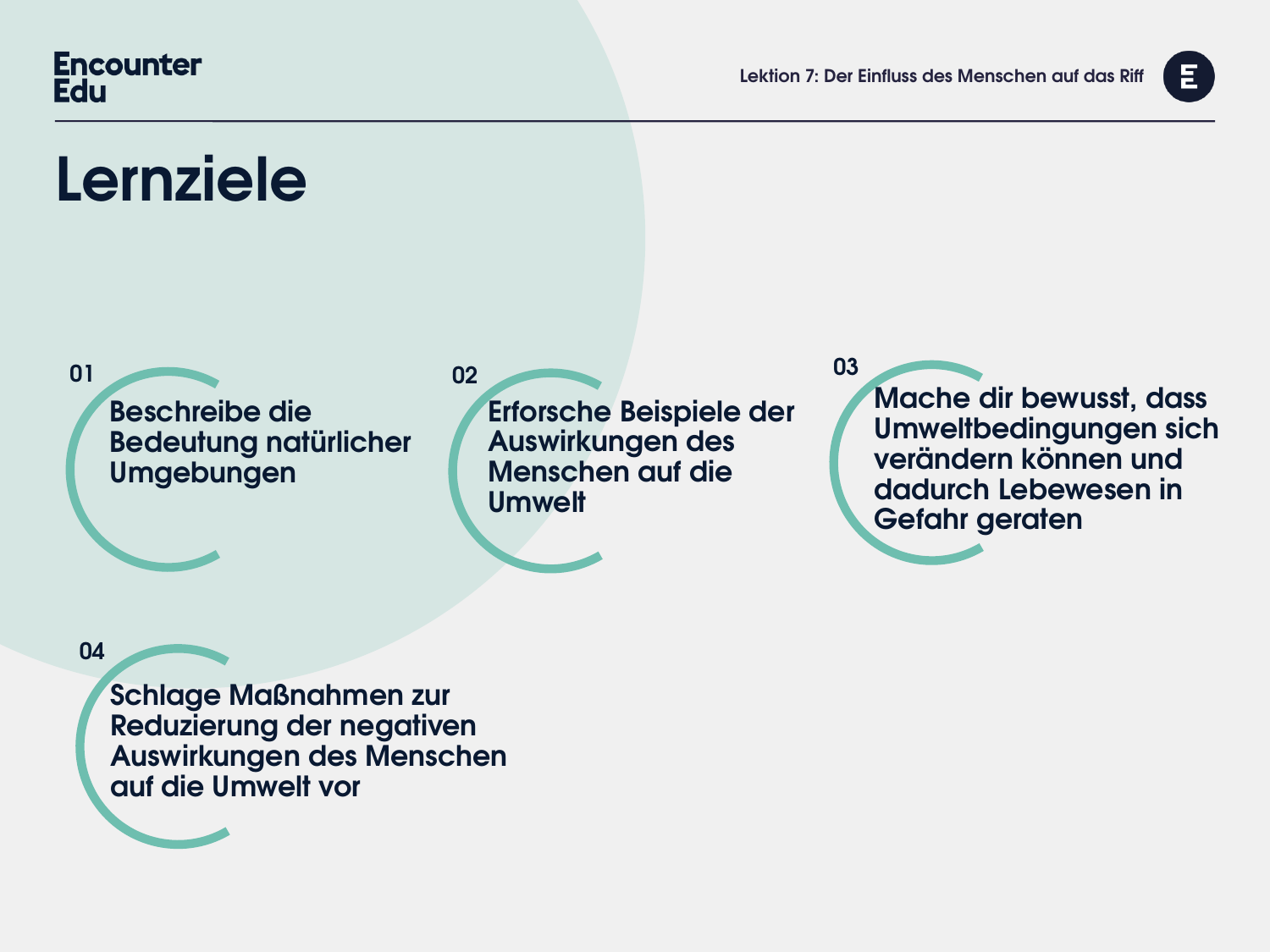

# Lektion 7: Der Einfluss des Menschen auf das Riff
Lernziele
Mache dir bewusst, dass Umweltbedingungen sich verändern können und dadurch Lebewesen in Gefahr geraten
Erforsche Beispiele der Auswirkungen des Menschen auf die Umwelt
Beschreibe die Bedeutung natürlicher Umgebungen
Schlage Maßnahmen zur Reduzierung der negativen Auswirkungen des Menschen auf die Umwelt vor